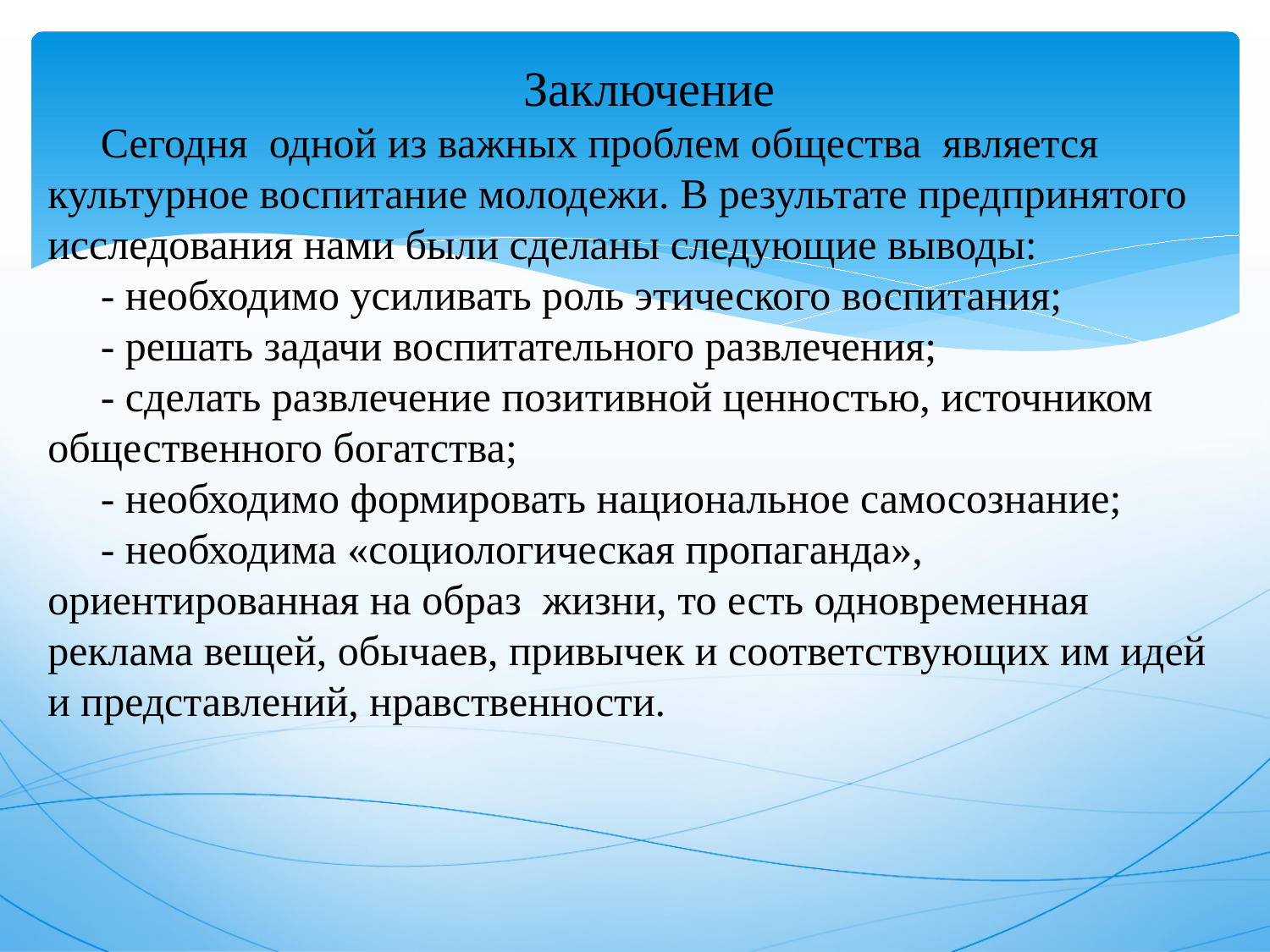

# Заключение Сегодня  одной из важных проблем общества  является культурное воспитание молодежи. В результате предпринятого исследования нами были сделаны следующие выводы: - необходимо усиливать роль этического воспитания; - решать задачи воспитательного развлечения; - сделать развлечение позитивной ценностью, источником общественного богатства; - необходимо формировать национальное самосознание; - необходима «социологическая пропаганда», ориентированная на образ  жизни, то есть одновременная реклама вещей, обычаев, привычек и соответствующих им идей и представлений, нравственности.